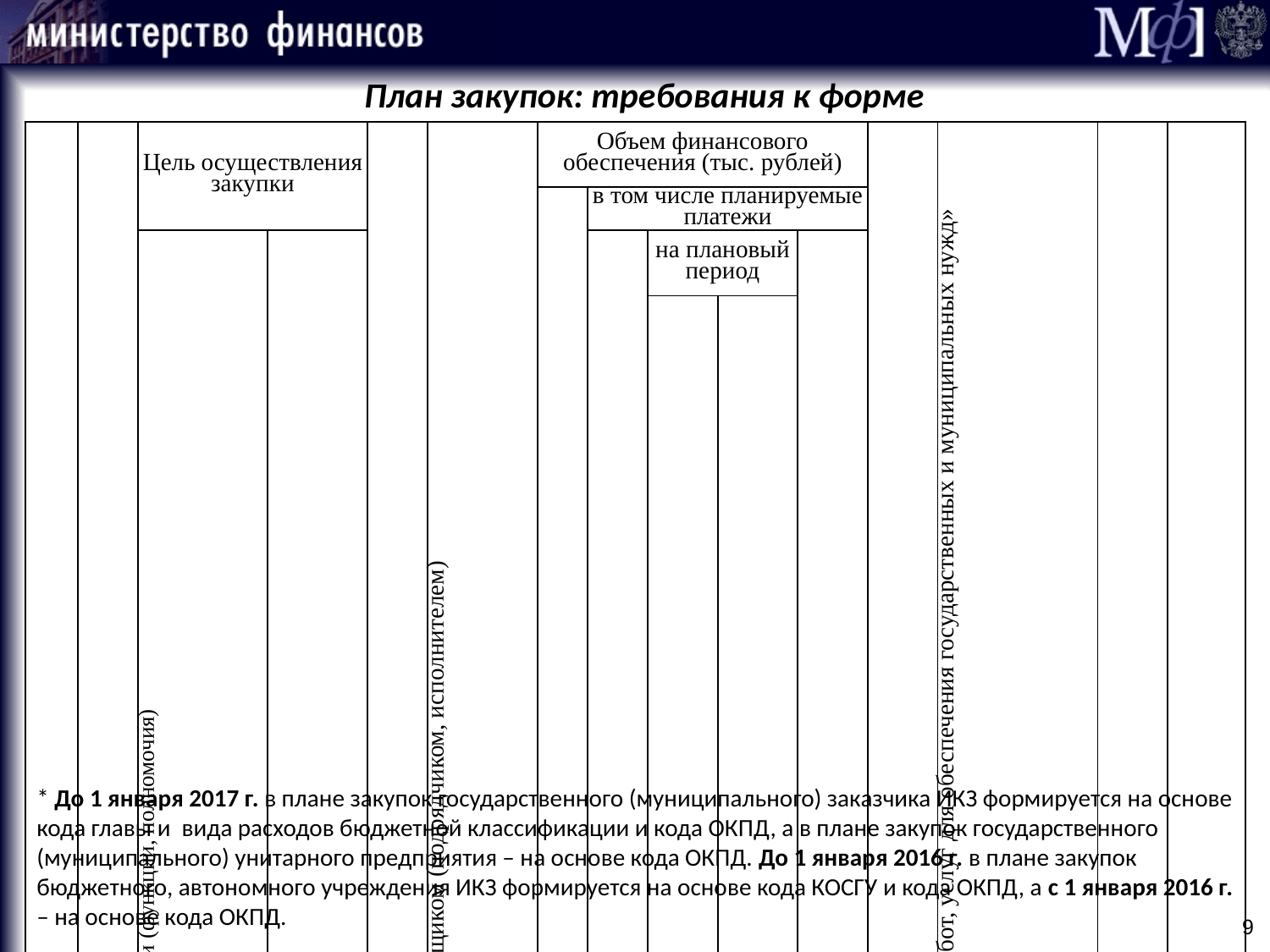

План закупок: требования к форме
| № п/п | Иденти­фикаци­онный код за­купки\* | Цель осуществления закупки |  | Наименование объекта закупки | Планируемый год размещения извещения, направления приглашения, заключения контракта с единственным поставщиком (подрядчиком, исполнителем) | Объем финансового обеспечения (тыс. рублей) |  |  |  |  | Сроки (перио­дичность) осуществления планируемых закупок | Дополнительная информация в соответствии с пунктом 7 части 2 статьи 17 Федерального закона «О контрактной системе в сфере закупок товаров, работ, услуг для обеспечения государственных и муни­ципальных нужд» | Информация о проведении об­щественного обсуждения за­купки (да или нет) | Обос­нование внесения изме­нений |
| --- | --- | --- | --- | --- | --- | --- | --- | --- | --- | --- | --- | --- | --- | --- |
|  |  |  |  |  |  | всего | в том числе планируемые платежи |  |  |  |  |  |  |  |
|  |  | наименование мероприятия государственной (муниципальной) программы либо непрограммные направления деятельности (функции, полномочия) | ожидаемый результат реализации мероприятия государственной (муниципальной) программы)\* |  |  |  | на текущий финансовый год | на плановый период |  | последующие годы |  |  |  |  |
|  |  |  |  |  |  |  |  | на первый год | на второй год |  |  |  |  |  |
| 1 | 2 | 3 | 4 | 5 | 6 | 7 | 8 | 9 | 10 | 11 | 12 | 13 | 14 | 15 |
|  |  |  |  |  |  |  |  |  |  |  |  |  |  |  |
|  |  |  |  |  |  |  |  |  |  |  |  |  |  |  |
|  |  |  |  |  |  |  |  |  |  |  | X | X | X | X |
| Итого объем финансового обеспечения, предусмотренного на заключение контрактов |  |  |  |  |  |  |  |  |  |  | X | X | X | X |
* До 1 января 2017 г. в плане закупок государственного (муниципального) заказчика ИКЗ формируется на основе кода главы и  вида расходов бюджетной классификации и кода ОКПД, а в плане закупок государственного (муниципального) унитарного предприятия – на основе кода ОКПД. До 1 января 2016 г. в плане закупок бюджетного, автономного учреждения ИКЗ формируется на основе кода КОСГУ и кода ОКПД, а с 1 января 2016 г. – на основе кода ОКПД.
9